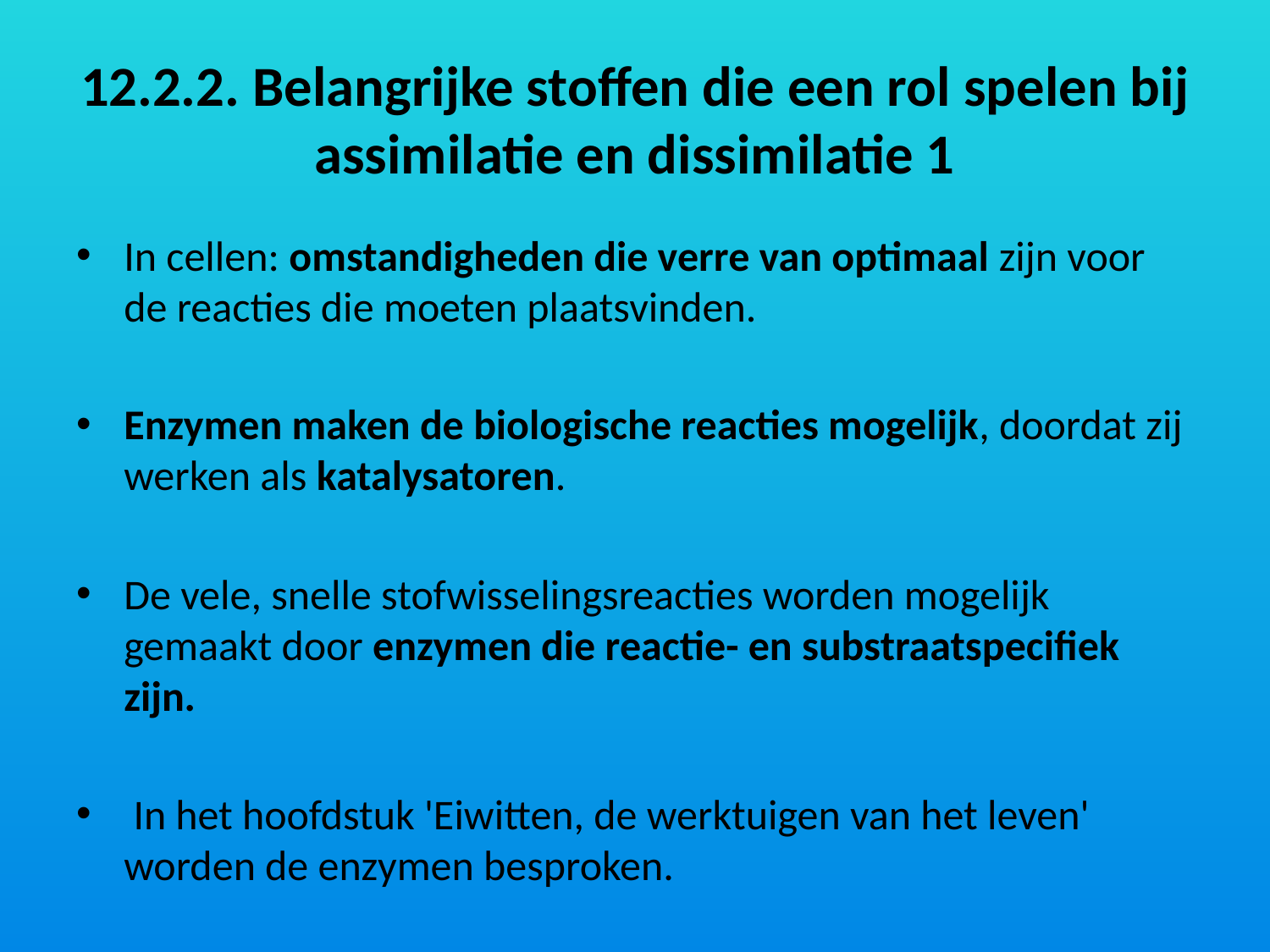

# 12.2.2. Belangrijke stoffen die een rol spelen bij assimilatie en dissimilatie 1
In cellen: omstandigheden die verre van optimaal zijn voor de reacties die moeten plaatsvinden.

Enzymen maken de biologische reacties mogelijk, doordat zij werken als katalysatoren.

De vele, snelle stofwisselingsreacties worden mogelijk gemaakt door enzymen die reactie- en substraatspecifiek zijn.

 In het hoofdstuk 'Eiwitten, de werktuigen van het leven' worden de enzymen besproken.